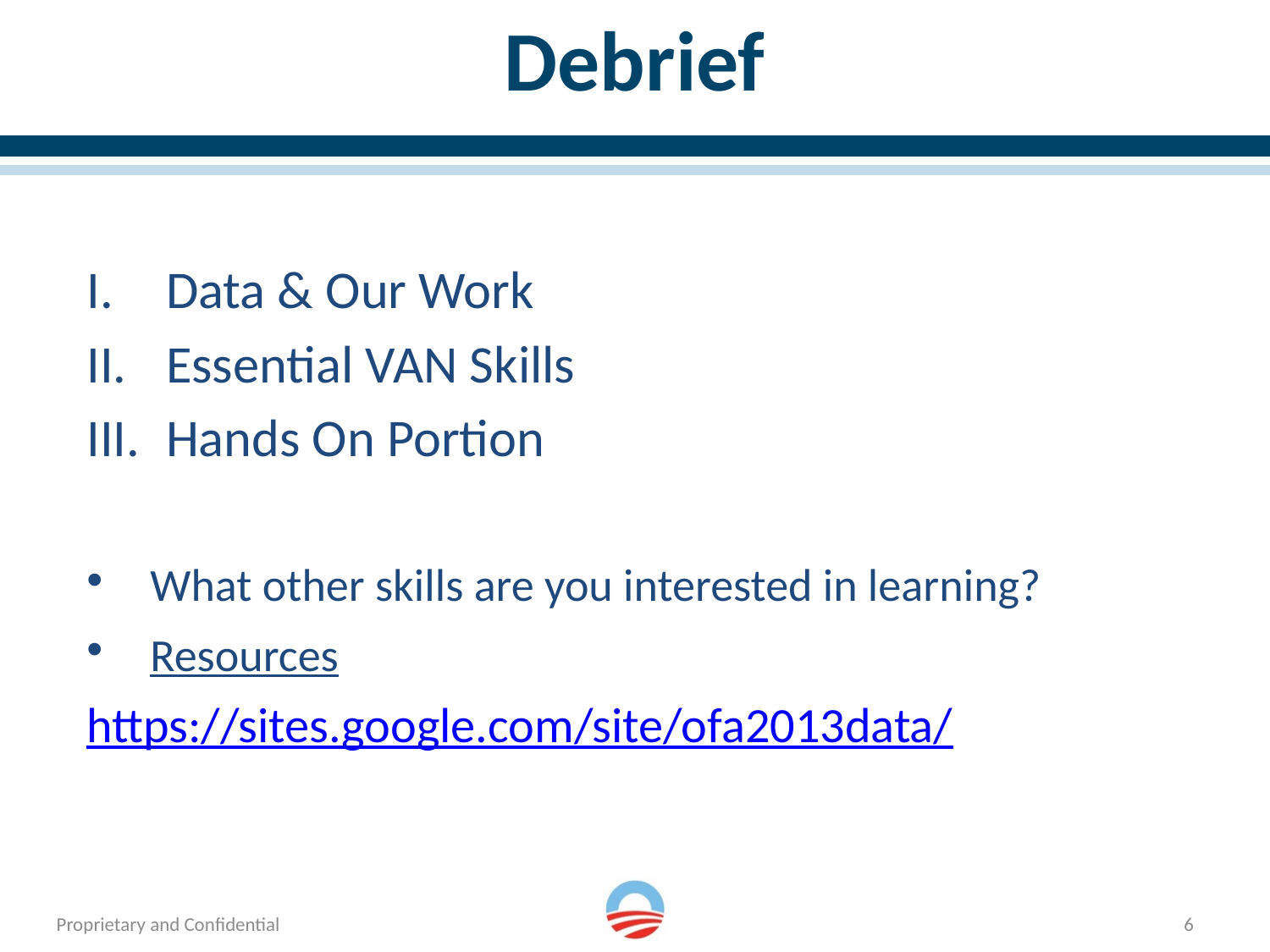

# Debrief

Data & Our Work
Essential VAN Skills
Hands On Portion

What other skills are you interested in learning?
Resources
https://sites.google.com/site/ofa2013data/

6